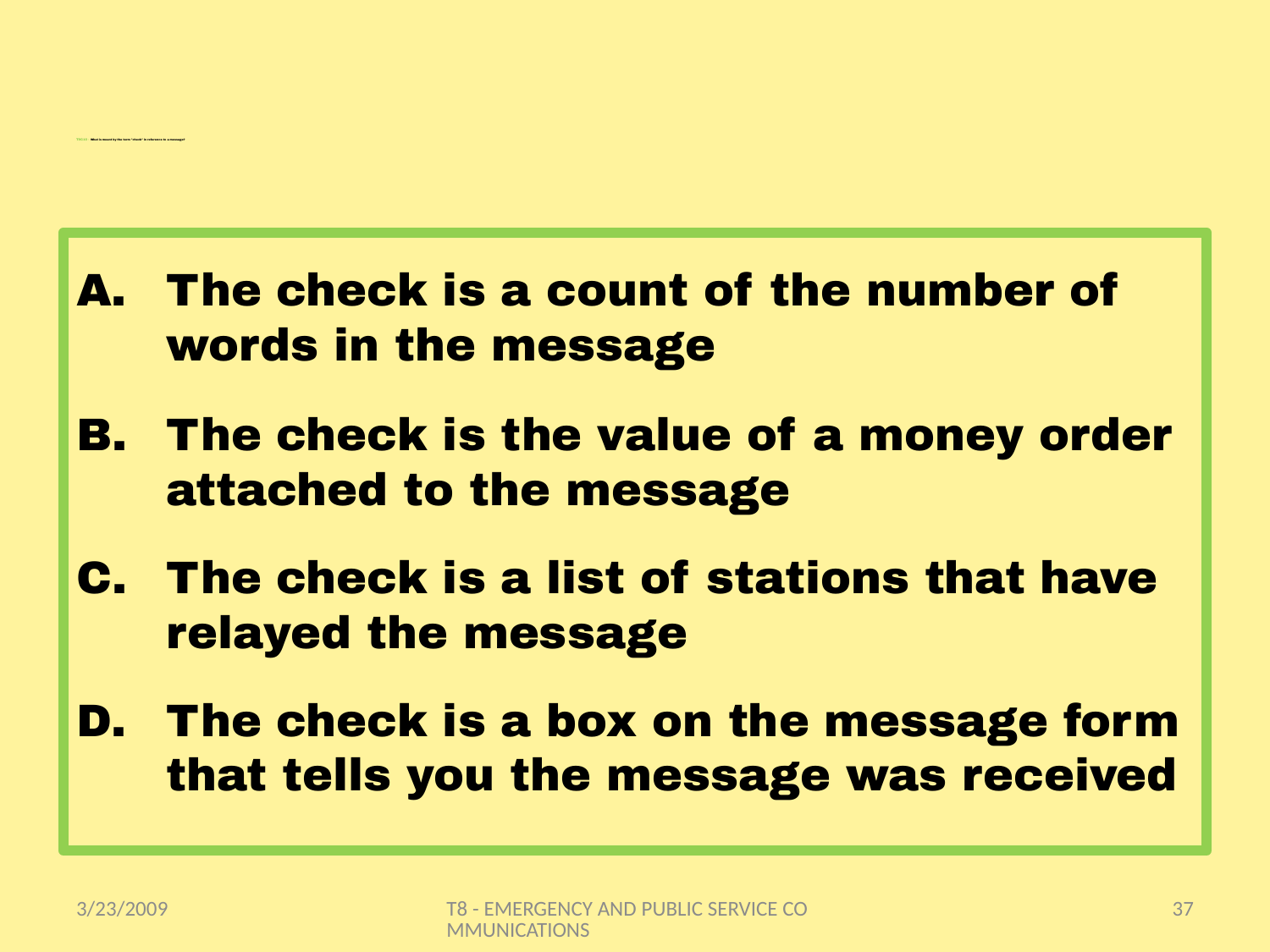

# T8C10 - What is meant by the term "check" in reference to a message?

The check is a count of the number of words in the message

The check is the value of a money order attached to the message

The check is a list of stations that have relayed the message

The check is a box on the message form that tells you the message was received
3/23/2009
T8 - EMERGENCY AND PUBLIC SERVICE COMMUNICATIONS
37